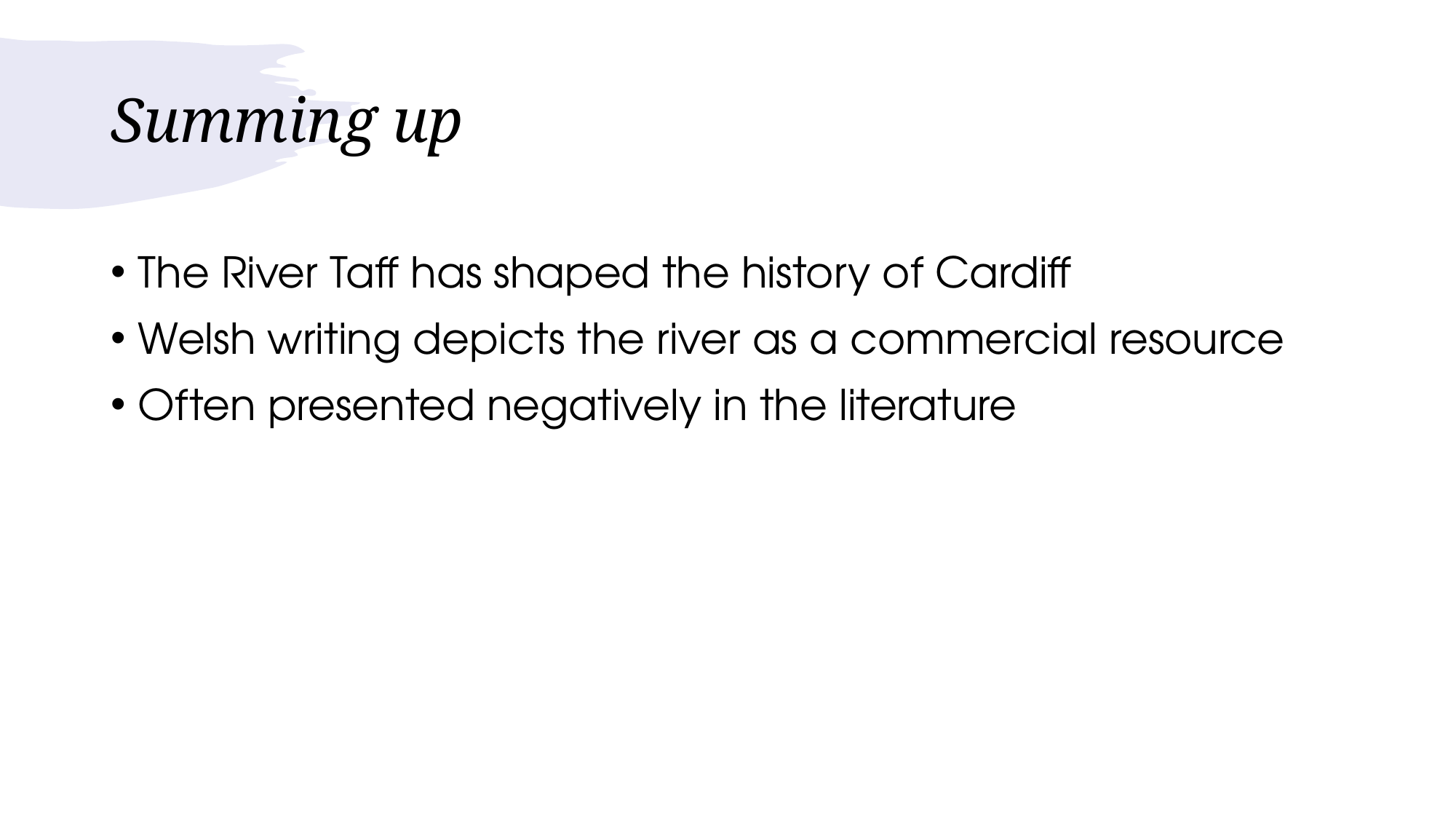

# Summing up
The River Taff has shaped the history of Cardiff
Welsh writing depicts the river as a commercial resource
Often presented negatively in the literature